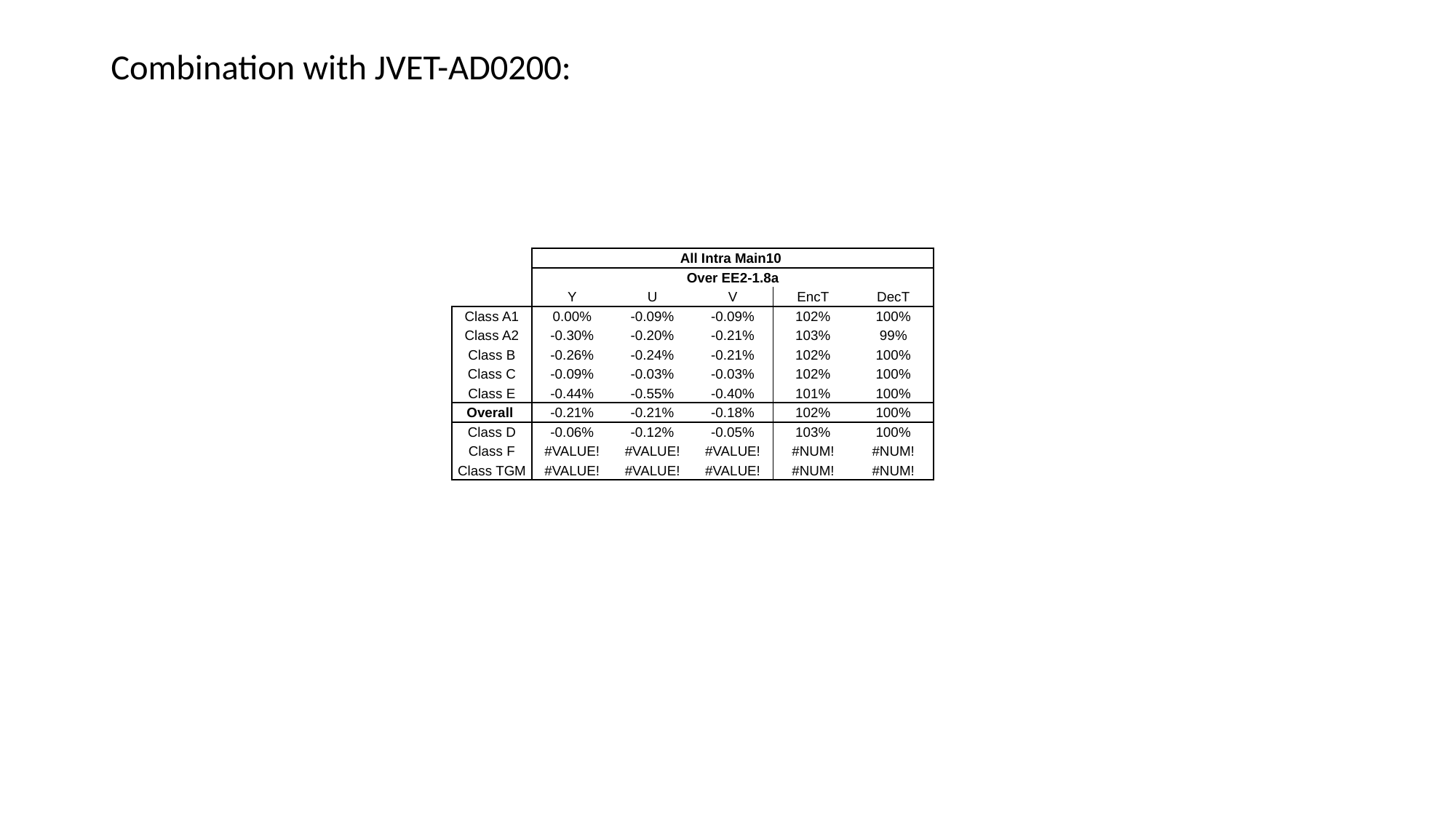

# Combination with JVET-AD0200:
|  | All Intra Main10 |  |  |  |  |
| --- | --- | --- | --- | --- | --- |
|  | Over EE2-1.8a |  |  |  |  |
|  | Y | U | V | EncT | DecT |
| Class A1 | 0.00% | -0.09% | -0.09% | 102% | 100% |
| Class A2 | -0.30% | -0.20% | -0.21% | 103% | 99% |
| Class B | -0.26% | -0.24% | -0.21% | 102% | 100% |
| Class C | -0.09% | -0.03% | -0.03% | 102% | 100% |
| Class E | -0.44% | -0.55% | -0.40% | 101% | 100% |
| Overall | -0.21% | -0.21% | -0.18% | 102% | 100% |
| Class D | -0.06% | -0.12% | -0.05% | 103% | 100% |
| Class F | #VALUE! | #VALUE! | #VALUE! | #NUM! | #NUM! |
| Class TGM | #VALUE! | #VALUE! | #VALUE! | #NUM! | #NUM! |